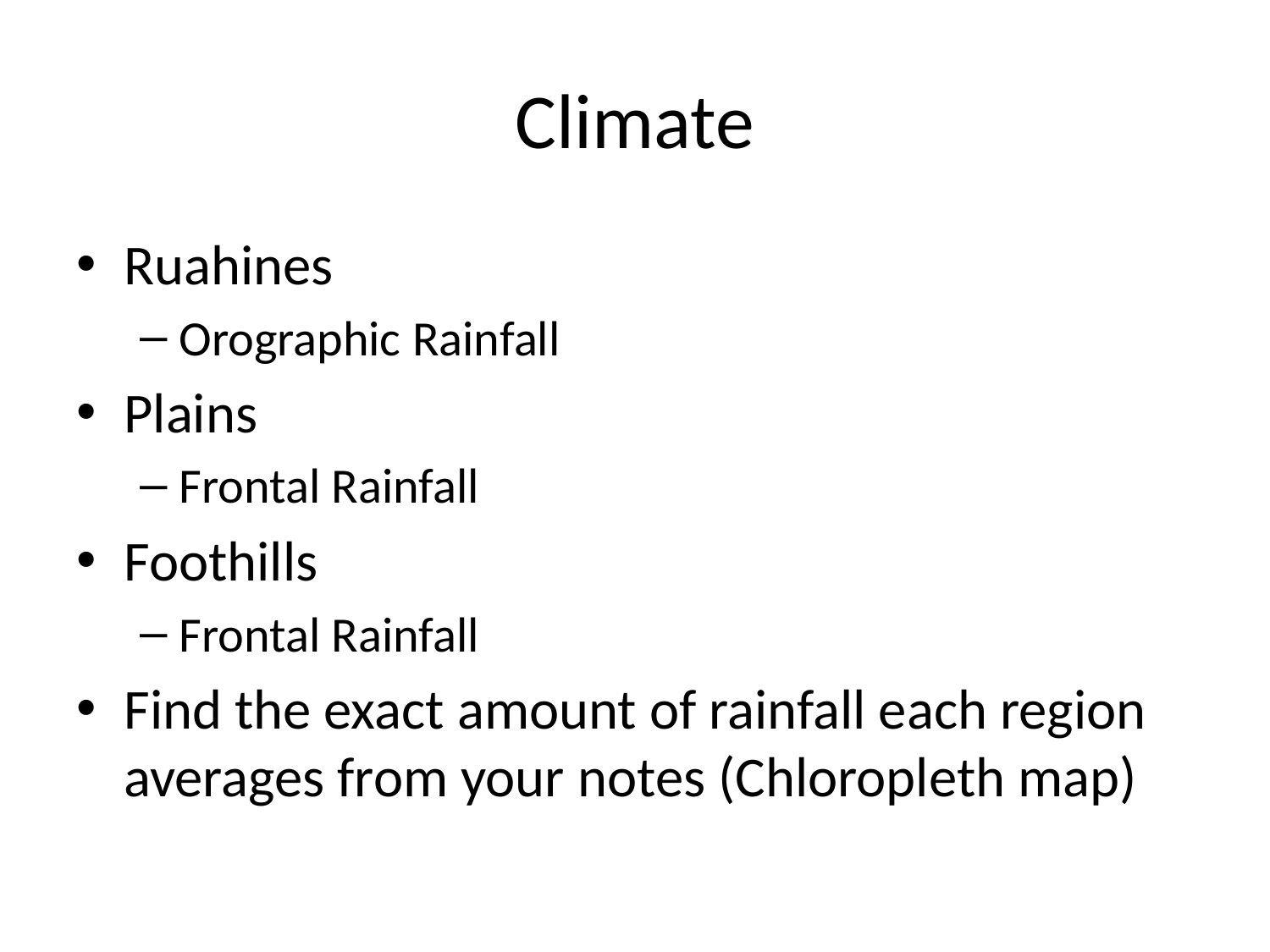

# Climate
Ruahines
Orographic Rainfall
Plains
Frontal Rainfall
Foothills
Frontal Rainfall
Find the exact amount of rainfall each region averages from your notes (Chloropleth map)